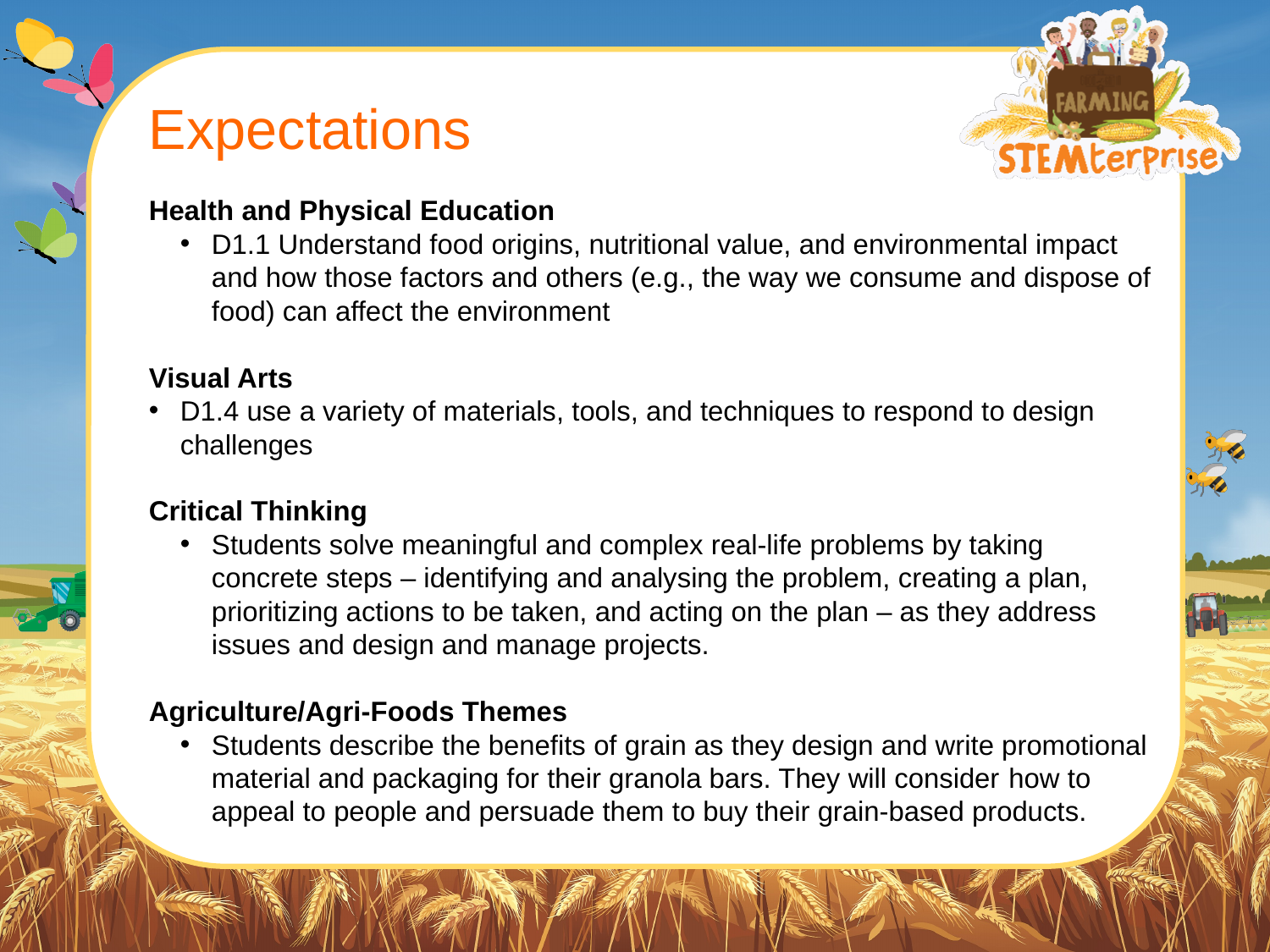

# Expectations
Health and Physical Education
D1.1 Understand food origins, nutritional value, and environmental impact and how those factors and others (e.g., the way we consume and dispose of food) can affect the environment

Visual Arts
D1.4 use a variety of materials, tools, and techniques to respond to design challenges

Critical Thinking
Students solve meaningful and complex real-life problems by taking concrete steps – identifying and analysing the problem, creating a plan, prioritizing actions to be taken, and acting on the plan – as they address issues and design and manage projects.

Agriculture/Agri-Foods Themes
Students describe the benefits of grain as they design and write promotional material and packaging for their granola bars. They will consider how to appeal to people and persuade them to buy their grain-based products.